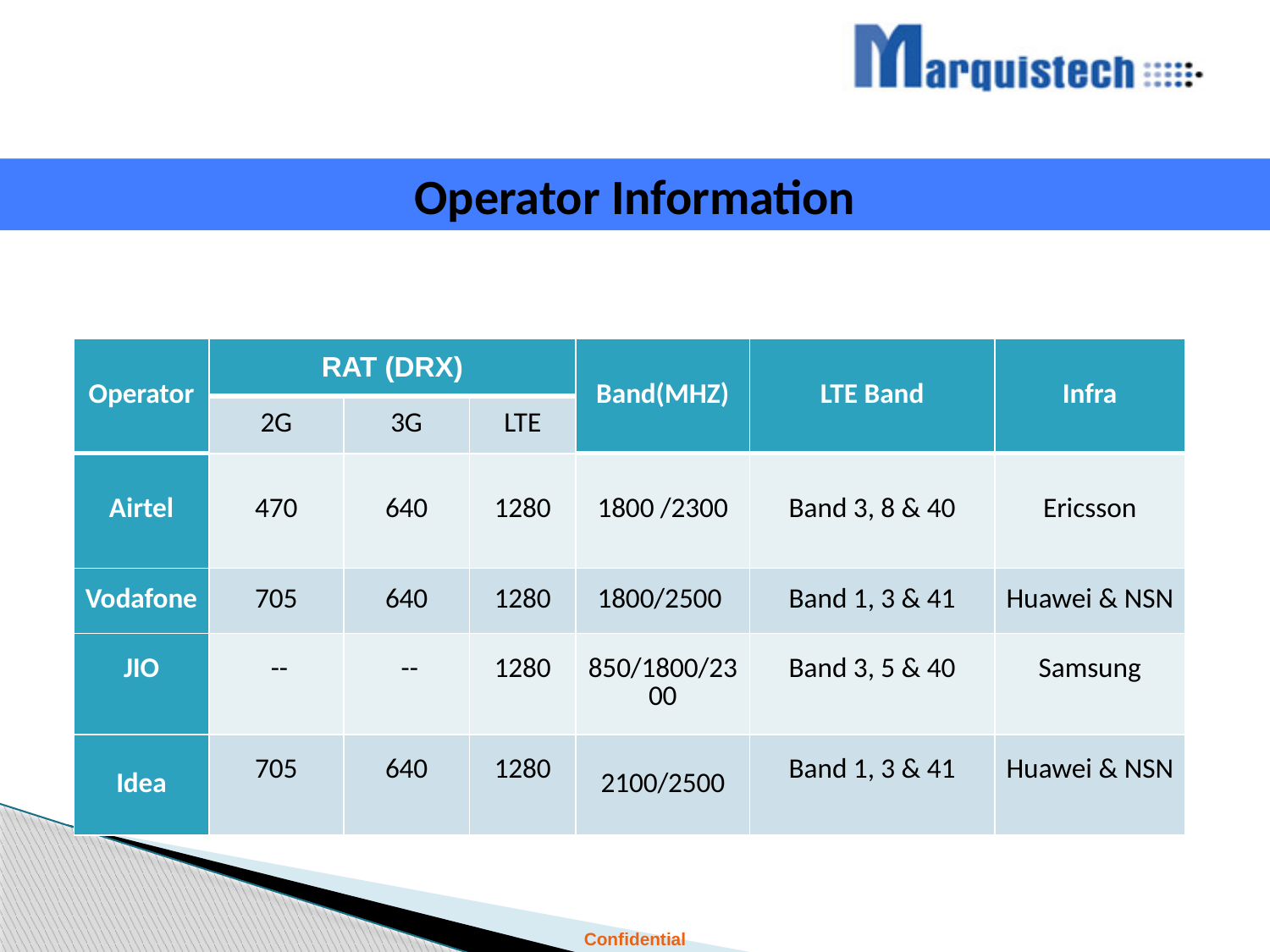

Operator Information

| Operator | RAT (DRX) |  |  | Band(MHZ) | LTE Band | Infra |
| --- | --- | --- | --- | --- | --- | --- |
|  | 2G | 3G | LTE |  |  |  |
| Airtel | 470 | 640 | 1280 | 1800 /2300 | Band 3, 8 & 40 | Ericsson |
| Vodafone | 705 | 640 | 1280 | 1800/2500 | Band 1, 3 & 41 | Huawei & NSN |
| JIO | -- | -- | 1280 | 850/1800/2300 | Band 3, 5 & 40 | Samsung |
| Idea | 705 | 640 | 1280 | 2100/2500 | Band 1, 3 & 41 | Huawei & NSN |